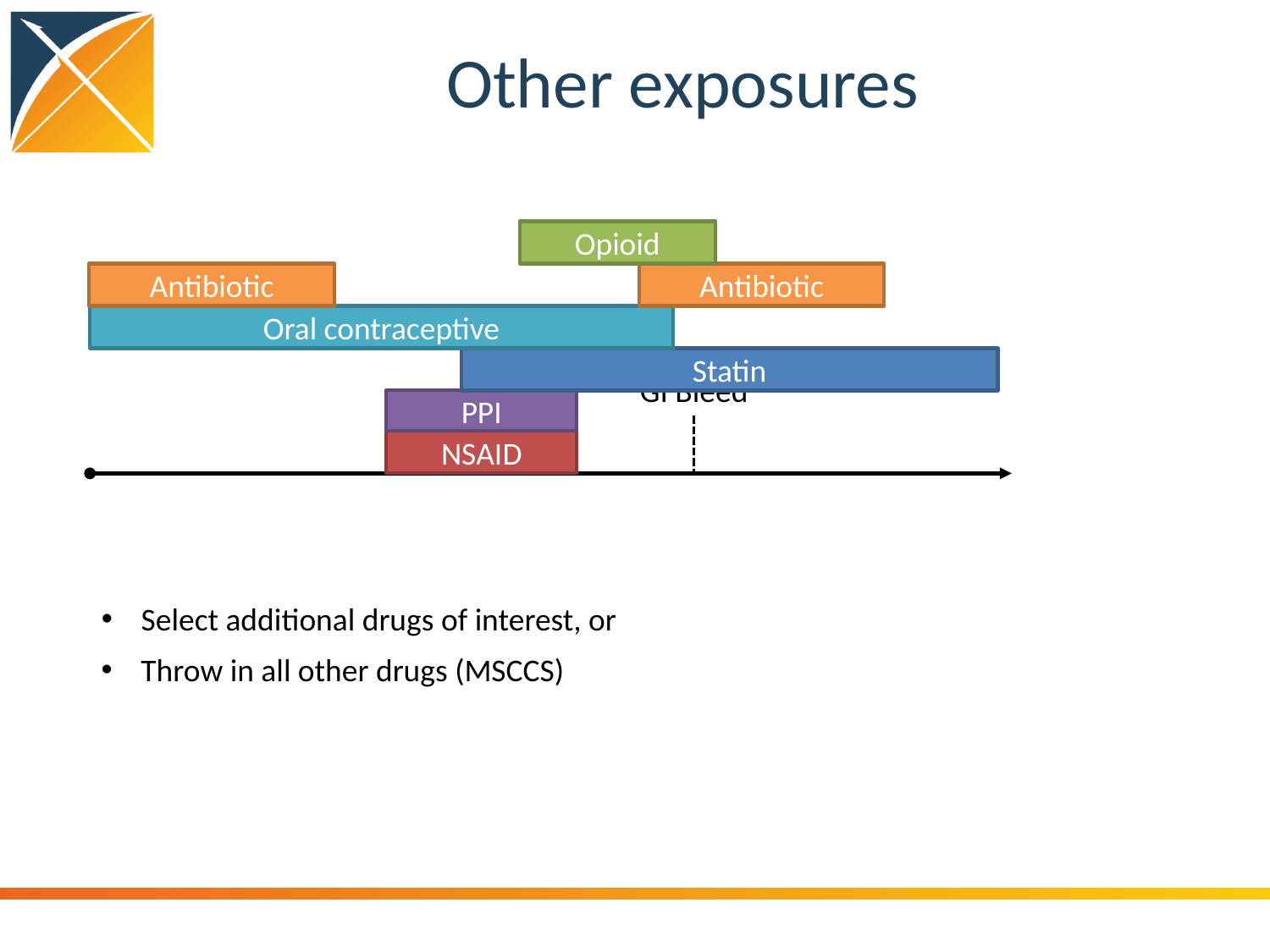

# Other exposures
Opioid
Antibiotic
Antibiotic
Oral contraceptive
Statin
GI Bleed
PPI
NSAID
Select additional drugs of interest, or
Throw in all other drugs (MSCCS)